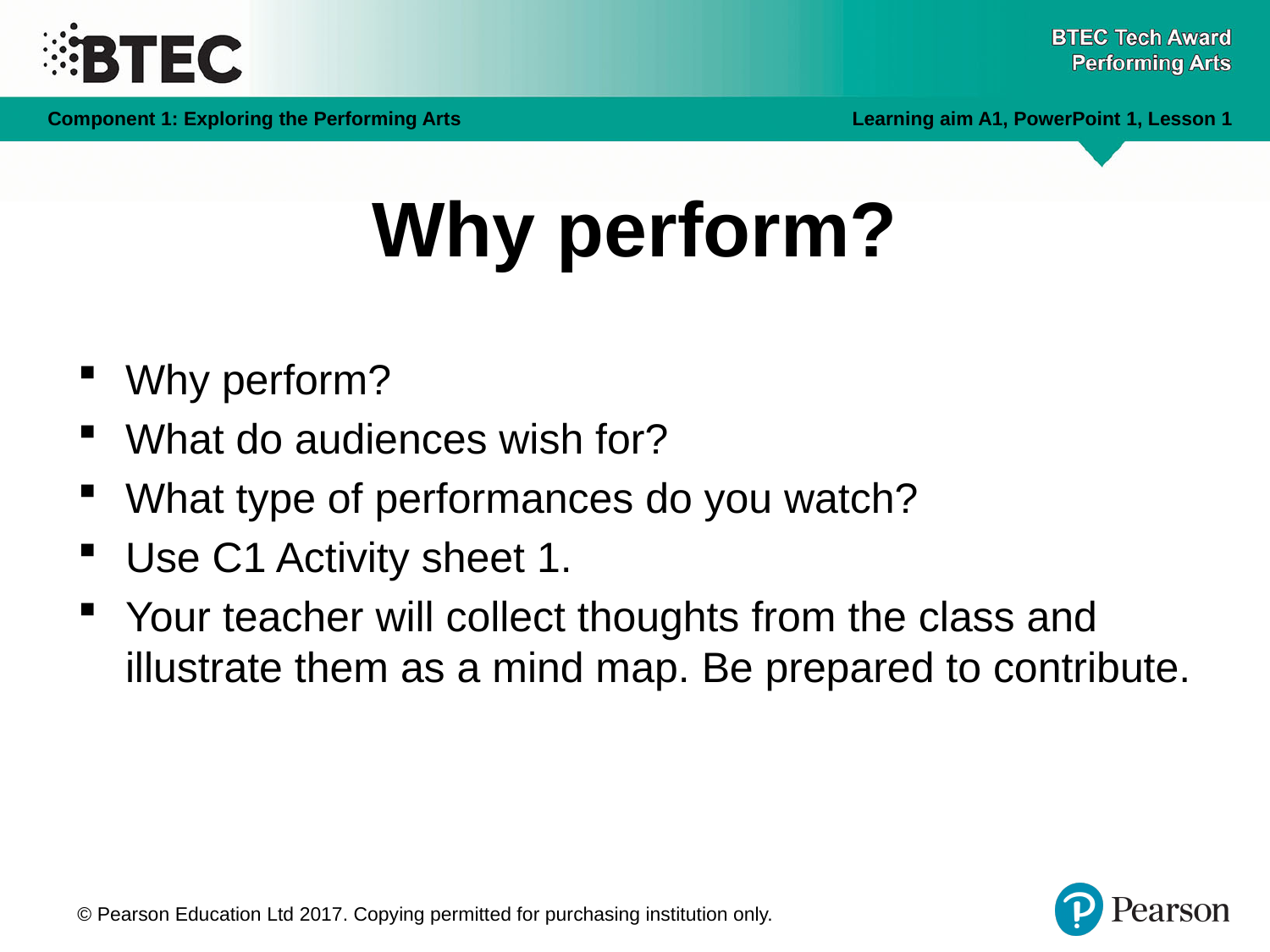

# Why perform?
Why perform?
What do audiences wish for?
What type of performances do you watch?
Use C1 Activity sheet 1.
Your teacher will collect thoughts from the class and illustrate them as a mind map. Be prepared to contribute.

© Pearson Education Ltd 2017. Copying permitted for purchasing institution only.